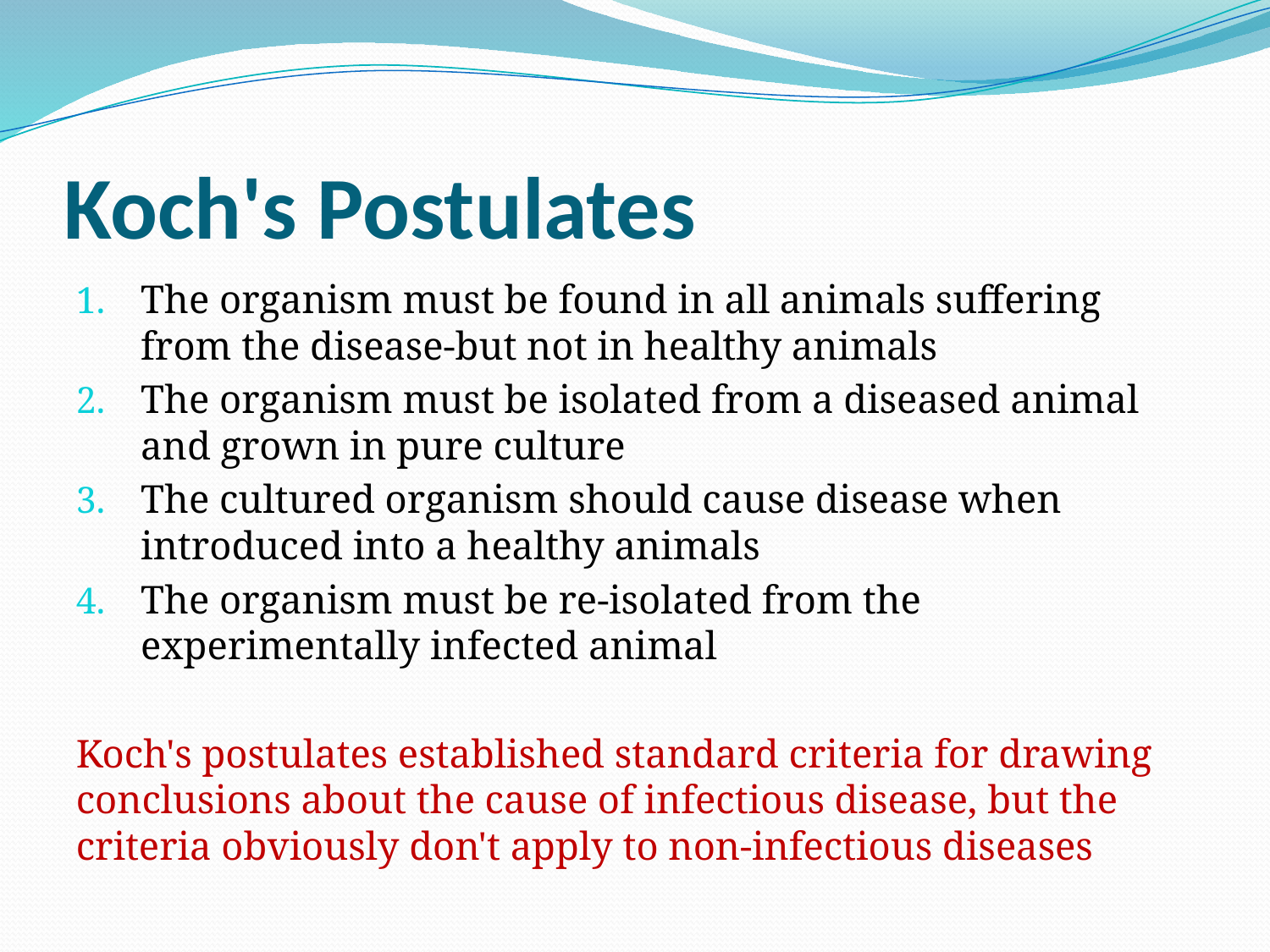

# Koch's Postulates
The organism must be found in all animals suffering from the disease-but not in healthy animals
The organism must be isolated from a diseased animal and grown in pure culture
The cultured organism should cause disease when introduced into a healthy animals
The organism must be re-isolated from the experimentally infected animal

Koch's postulates established standard criteria for drawing conclusions about the cause of infectious disease, but the criteria obviously don't apply to non-infectious diseases